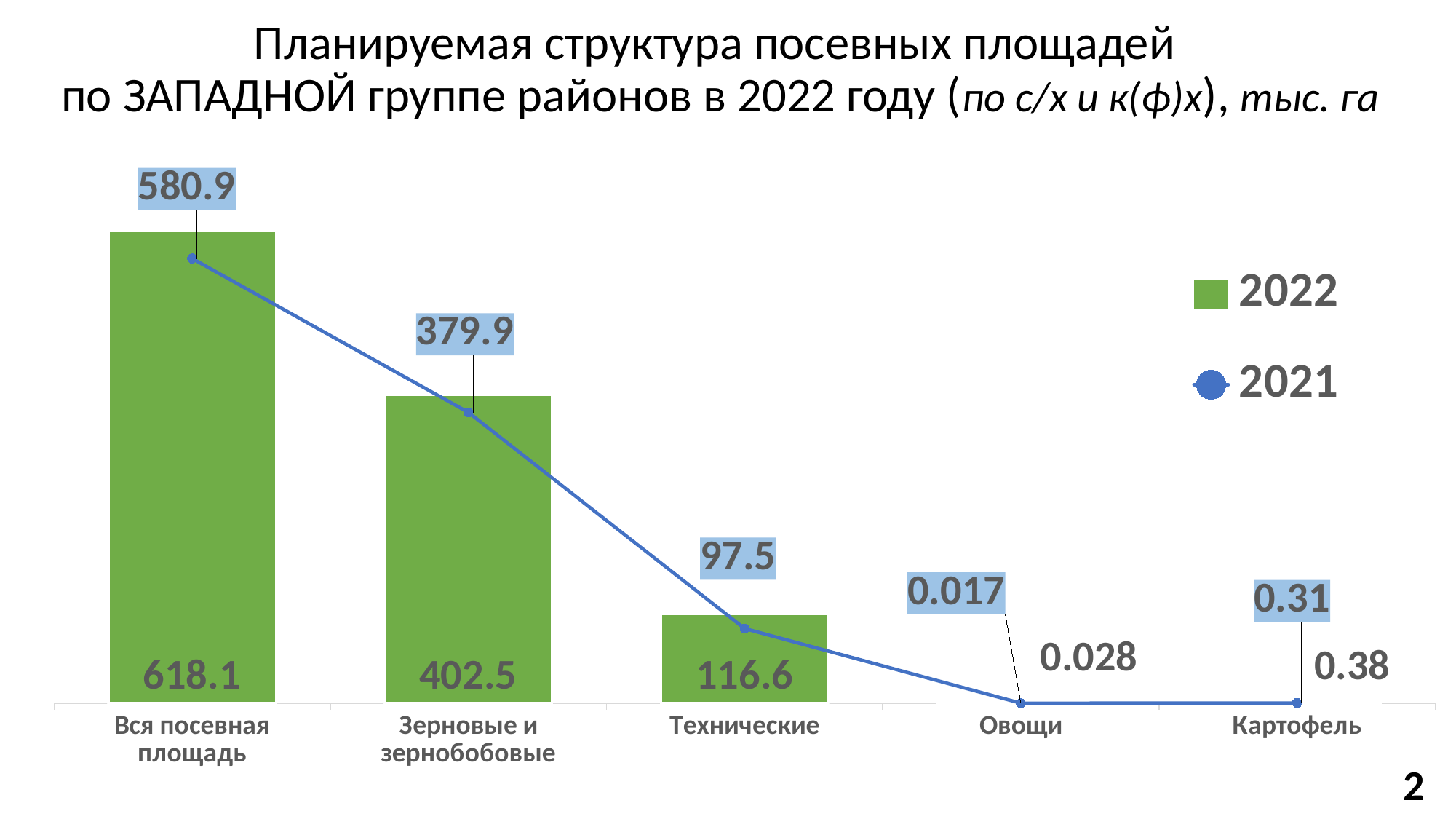

# Планируемая структура посевных площадей по ЗАПАДНОЙ группе районов в 2022 году (по с/х и к(ф)х), тыс. га

### Chart

| Category | 2022 | 2021 |
|---|---|---|
| Вся посевная площадь | 618.1 | 580.9 |
| Зерновые и зернобобовые | 402.5 | 379.9 |
| Технические | 116.6 | 97.5 |
| Овощи | 0.028 | 0.017 |
| Картофель | 0.3840000000000002 | 0.31200000000000017 |

2